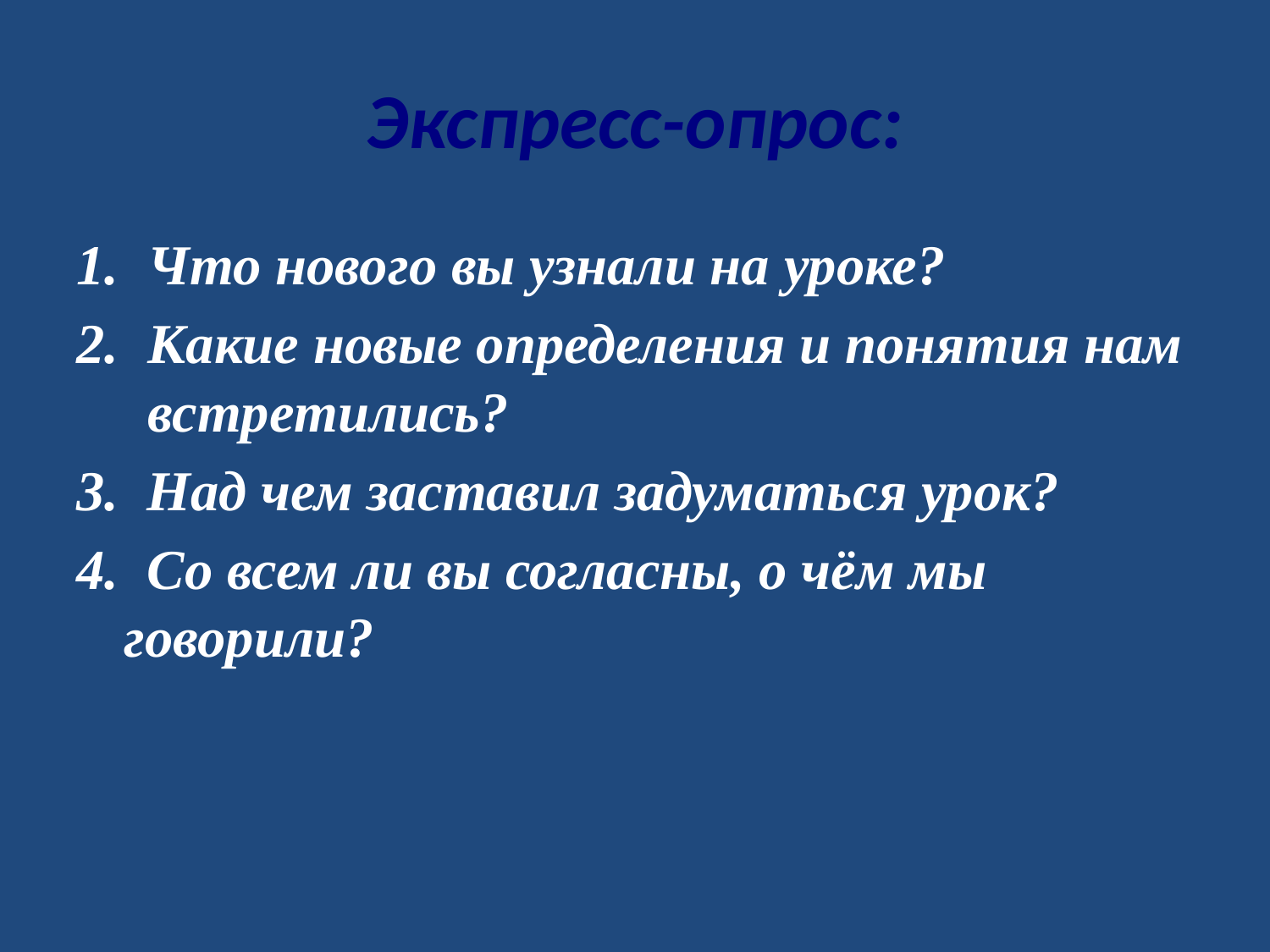

# Экспресс-опрос:
Что нового вы узнали на уроке?
Какие новые определения и понятия нам встретились?
3.  Над чем заставил задуматься урок?
4.  Со всем ли вы согласны, о чём мы говорили?